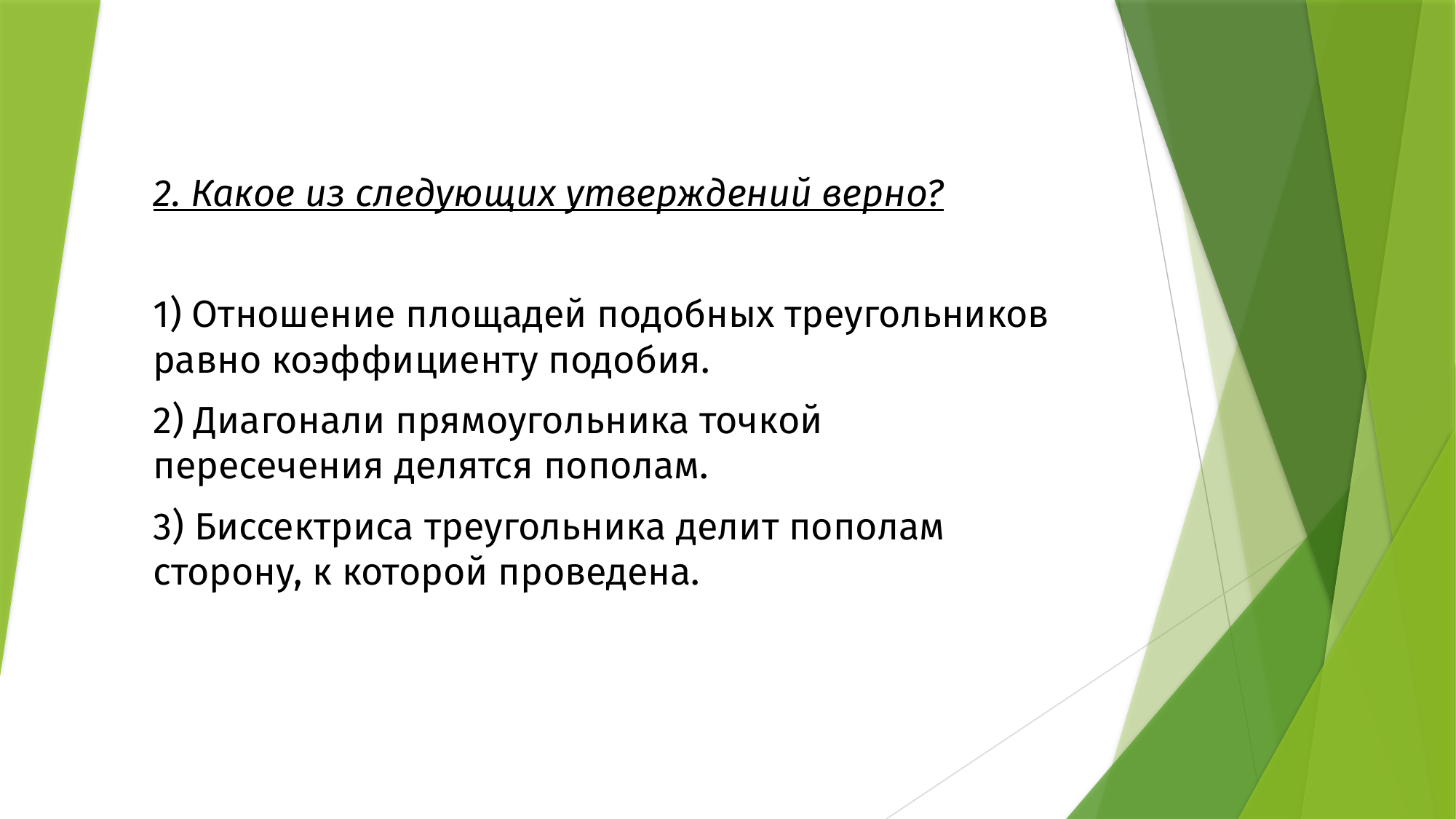

2. Какое из следующих утверждений верно?

1) Отношение площадей подобных треугольников равно коэффициенту подобия.
2) Диагонали прямоугольника точкой пересечения делятся пополам.
3) Биссектриса треугольника делит пополам сторону, к которой проведена.